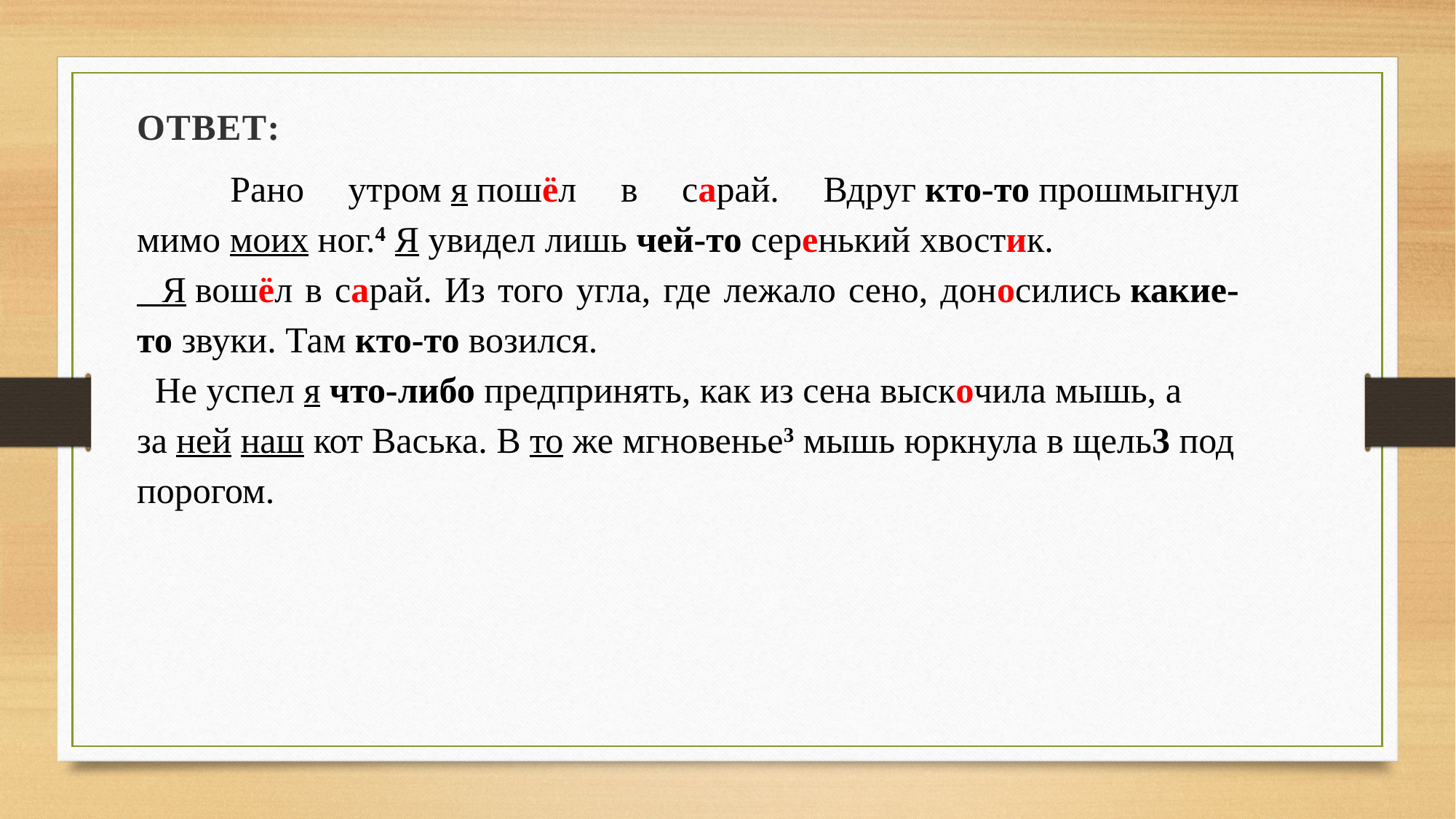

ОТВЕТ:
  Рано утром я пошёл в сарай. Вдруг кто-то прошмыгнул мимо моих ног.4 Я увидел лишь чей-то серенький хвостик.
  Я вошёл в сарай. Из того угла, где лежало сено, доносились какие-то звуки. Там кто-то возился.
  Не успел я что-либо предпринять, как из сена выскочила мышь, а за ней наш кот Васька. В то же мгновенье3 мышь юркнула в щель3 под порогом.